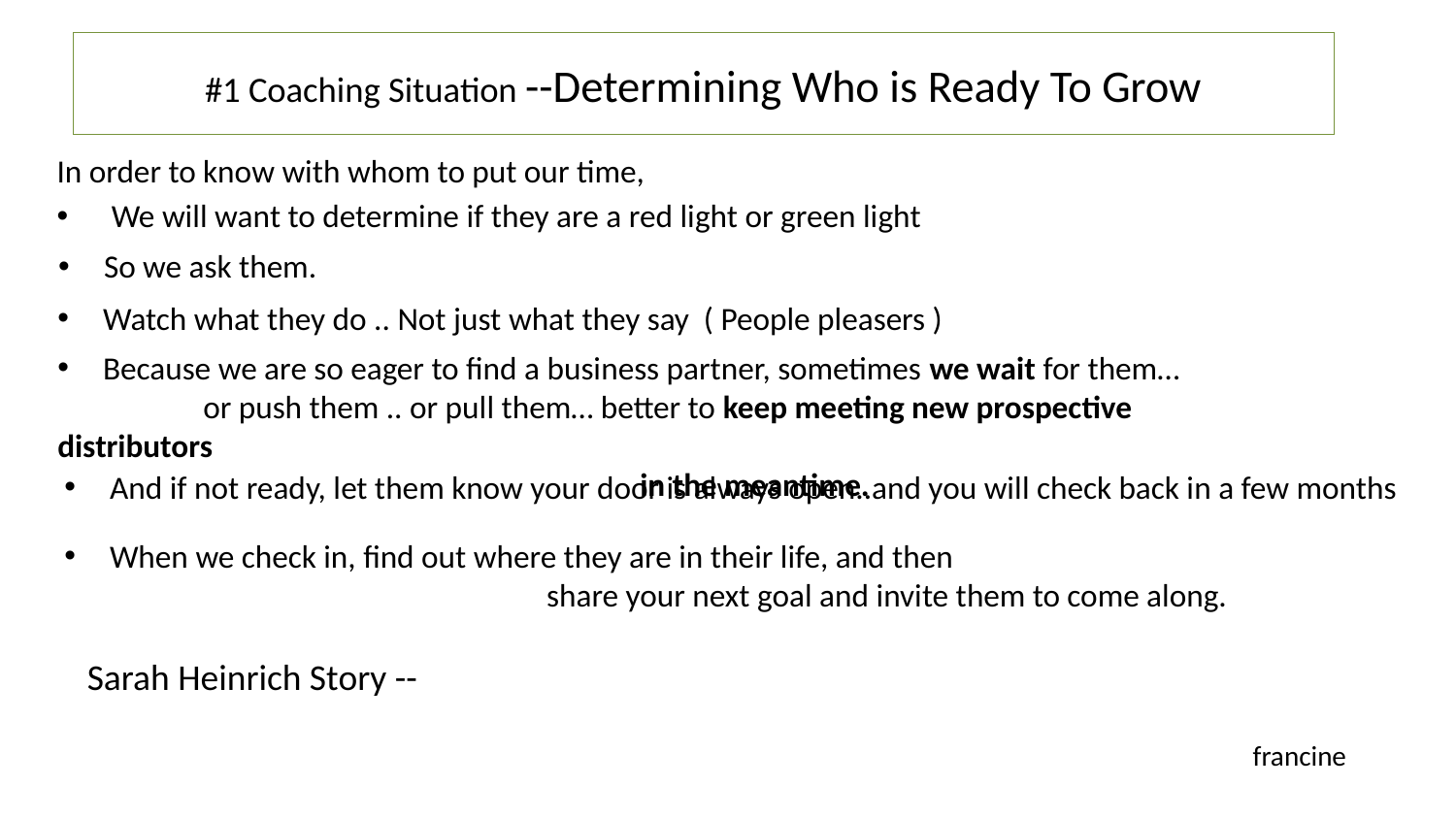

# #1 Coaching Situation --Determining Who is Ready To Grow
In order to know with whom to put our time,
We will want to determine if they are a red light or green light
So we ask them.
Watch what they do .. Not just what they say  ( People pleasers )
Because we are so eager to find a business partner, sometimes we wait for them…
	or push them .. or pull them… better to keep meeting new prospective distributors 											in the meantime.
And if not ready, let them know your door is always open..and you will check back in a few months
When we check in, find out where they are in their life, and then			 			share your next goal and invite them to come along.
Sarah Heinrich Story --
francine